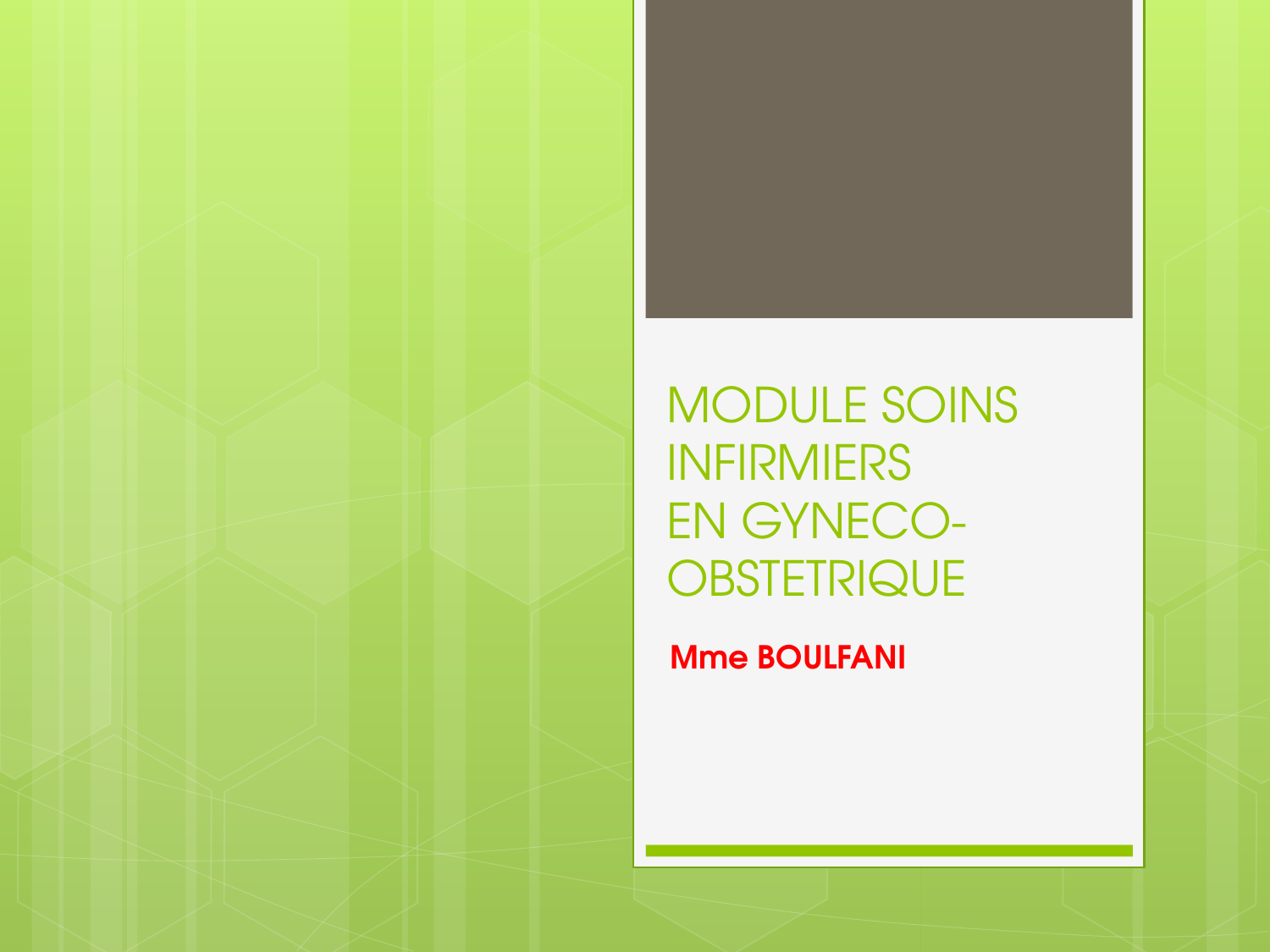

# MODULE SOINS INFIRMIERS EN GYNECO-OBSTETRIQUE
Mme BOULFANI